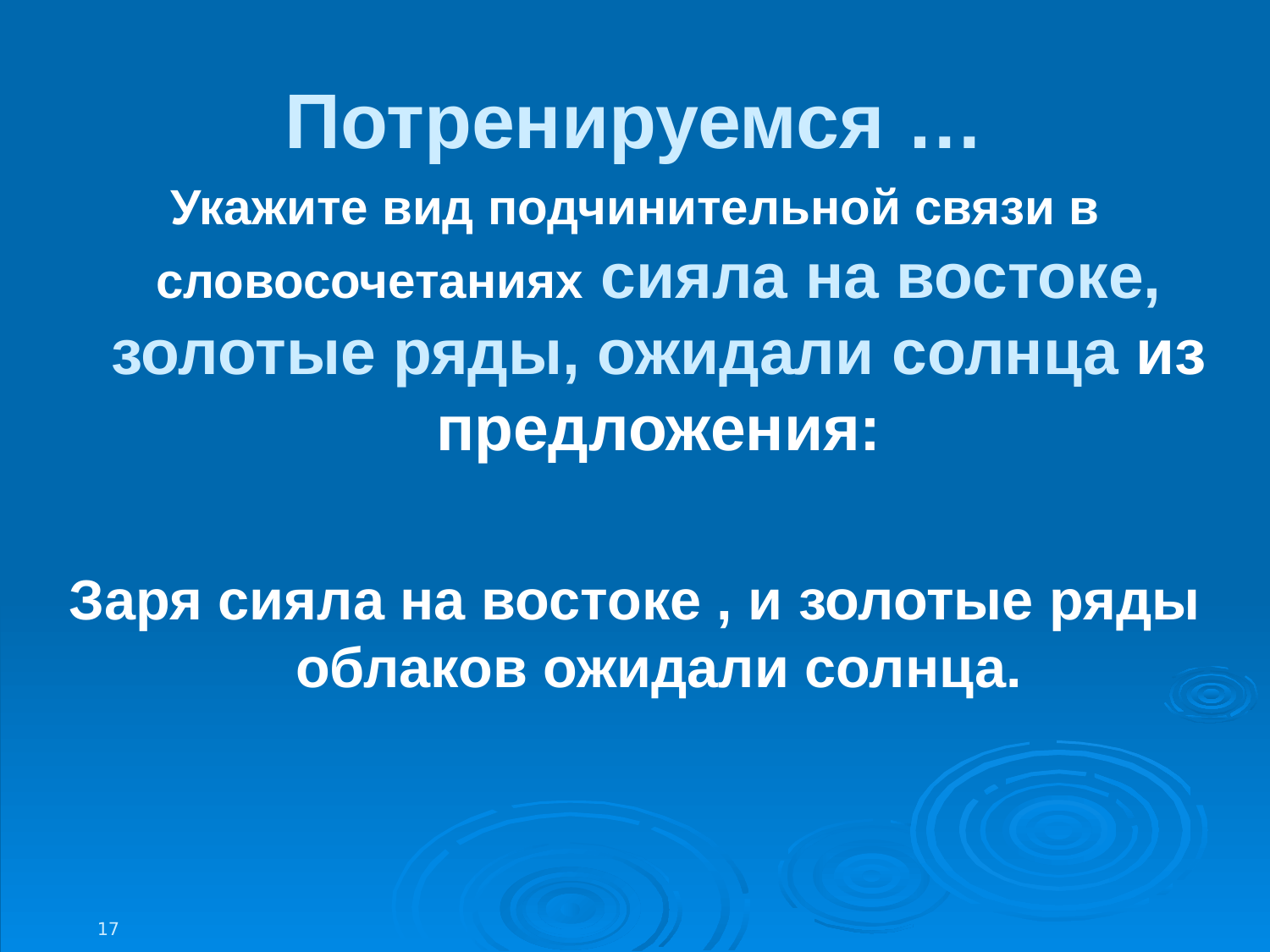

Потренируемся …
Укажите вид подчинительной связи в словосочетаниях сияла на востоке, золотые ряды, ожидали солнца из предложения:

Заря сияла на востоке , и золотые ряды облаков ожидали солнца.

17